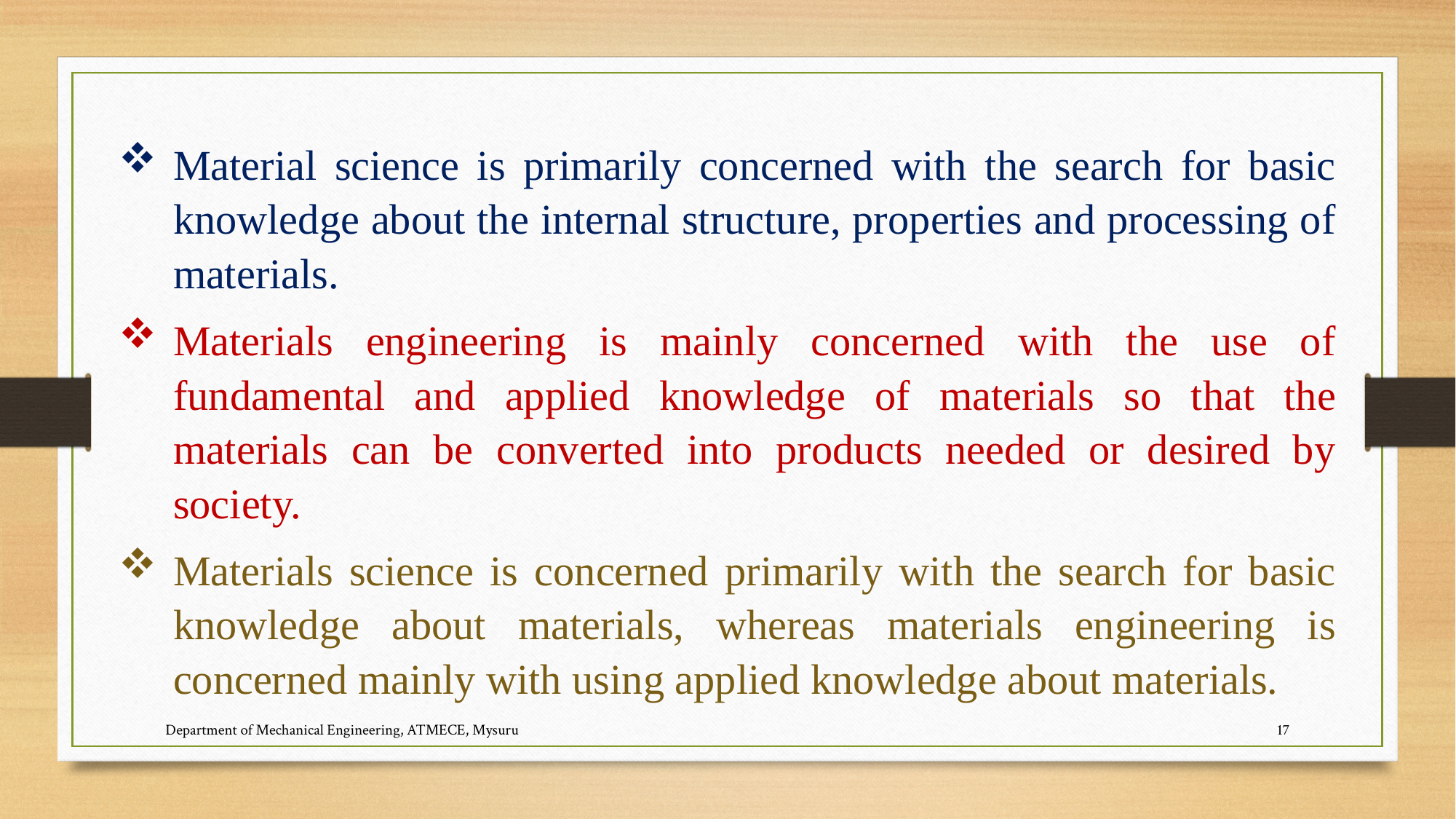

Material science is primarily concerned with the search for basic knowledge about the internal structure, properties and processing of materials.
Materials engineering is mainly concerned with the use of fundamental and applied knowledge of materials so that the materials can be converted into products needed or desired by society.
Materials science is concerned primarily with the search for basic knowledge about materials, whereas materials engineering is concerned mainly with using applied knowledge about materials.
Department of Mechanical Engineering, ATMECE, Mysuru
17